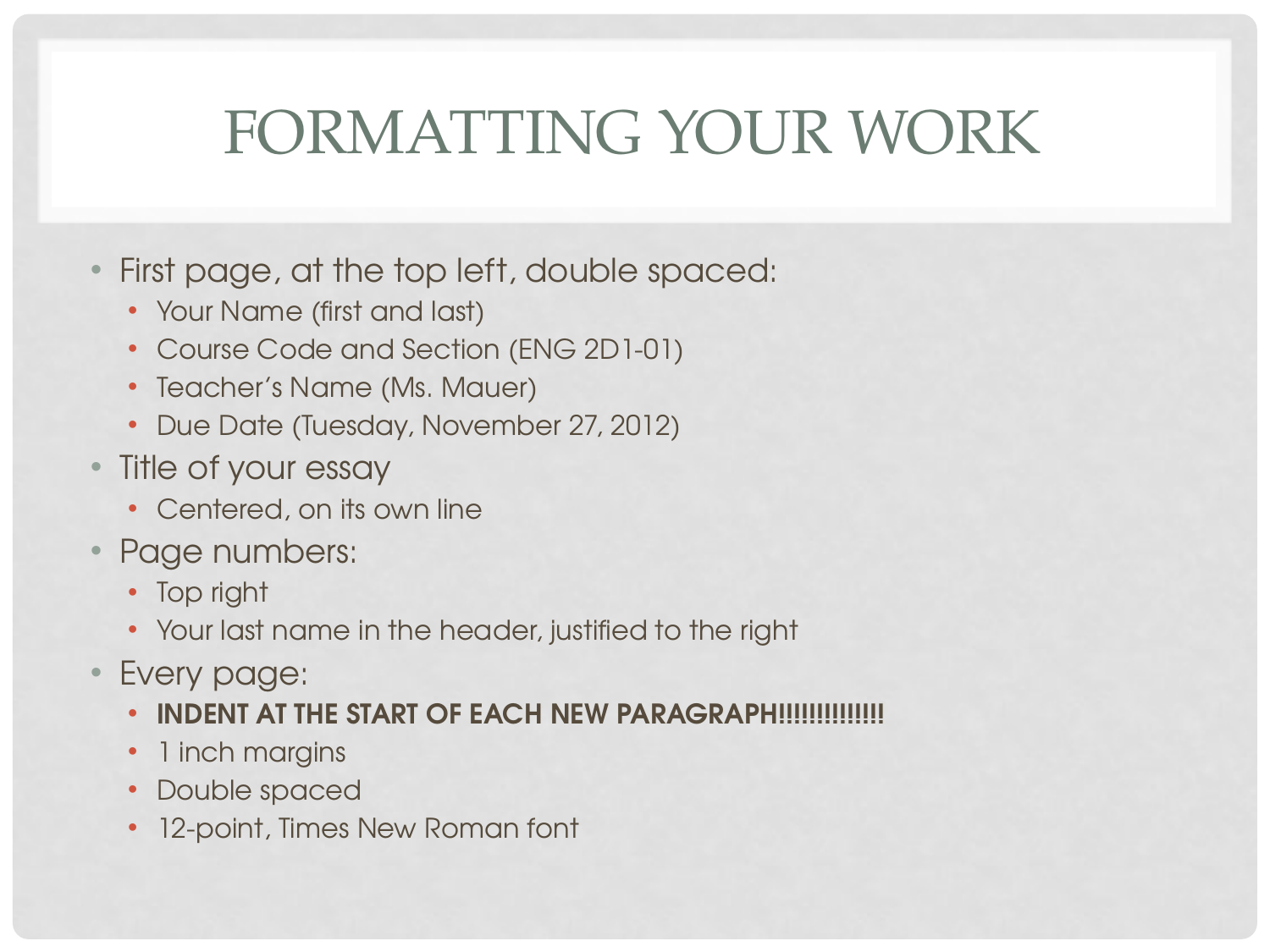

# FORMATTING YOUR WORK
First page, at the top left, double spaced:
Your Name (first and last)
Course Code and Section (ENG 2D1-01)
Teacher’s Name (Ms. Mauer)
Due Date (Tuesday, November 27, 2012)
Title of your essay
Centered, on its own line
Page numbers:
Top right
Your last name in the header, justified to the right
Every page:
INDENT AT THE START OF EACH NEW PARAGRAPH!!!!!!!!!!!!!!
1 inch margins
Double spaced
12-point, Times New Roman font